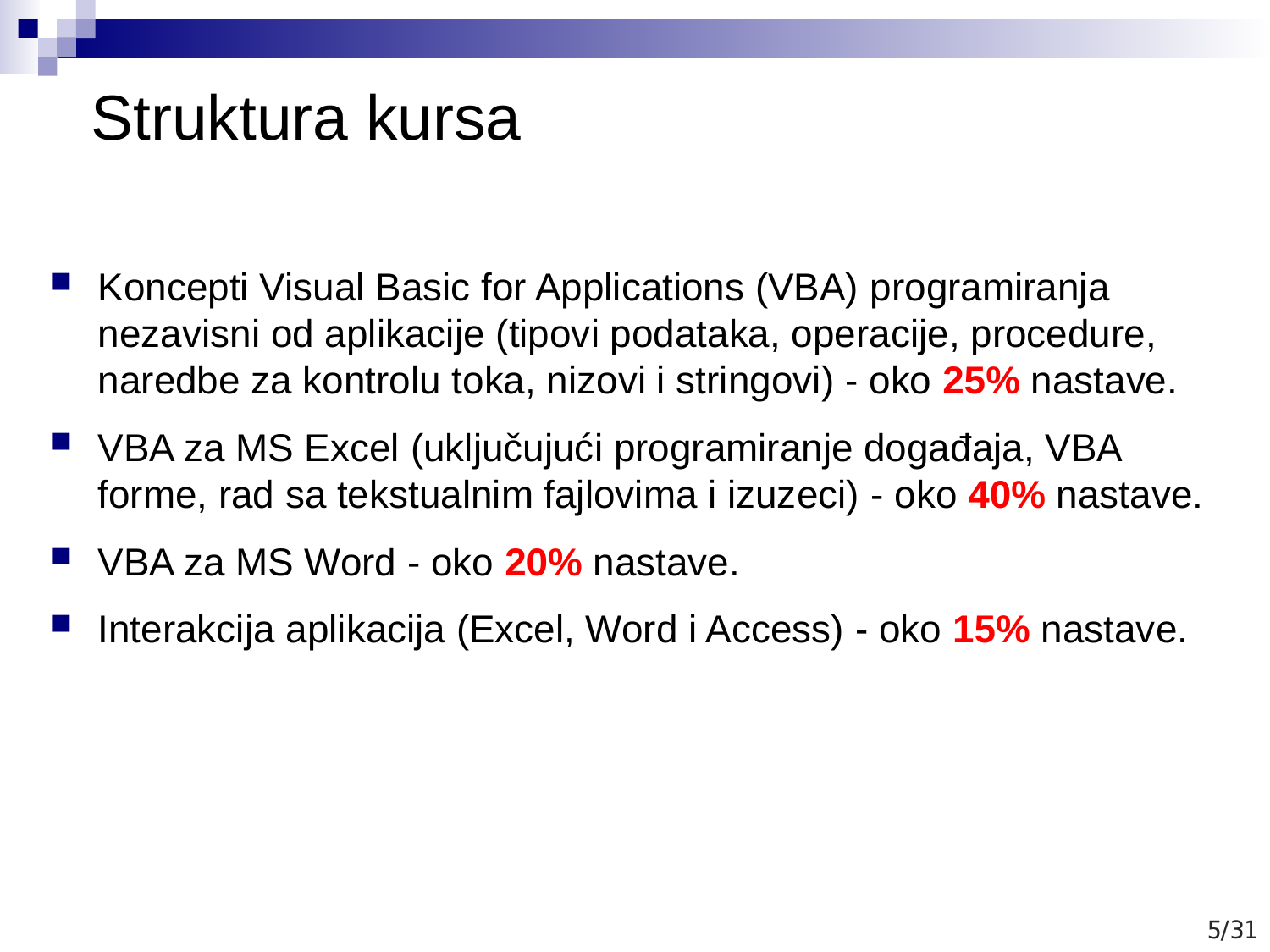

# Struktura kursa
Koncepti Visual Basic for Applications (VBA) programiranja nezavisni od aplikacije (tipovi podataka, operacije, procedure, naredbe za kontrolu toka, nizovi i stringovi) - oko 25% nastave.
VBA za MS Excel (uključujući programiranje događaja, VBA forme, rad sa tekstualnim fajlovima i izuzeci) - oko 40% nastave.
VBA za MS Word - oko 20% nastave.
Interakcija aplikacija (Excel, Word i Access) - oko 15% nastave.
5/31